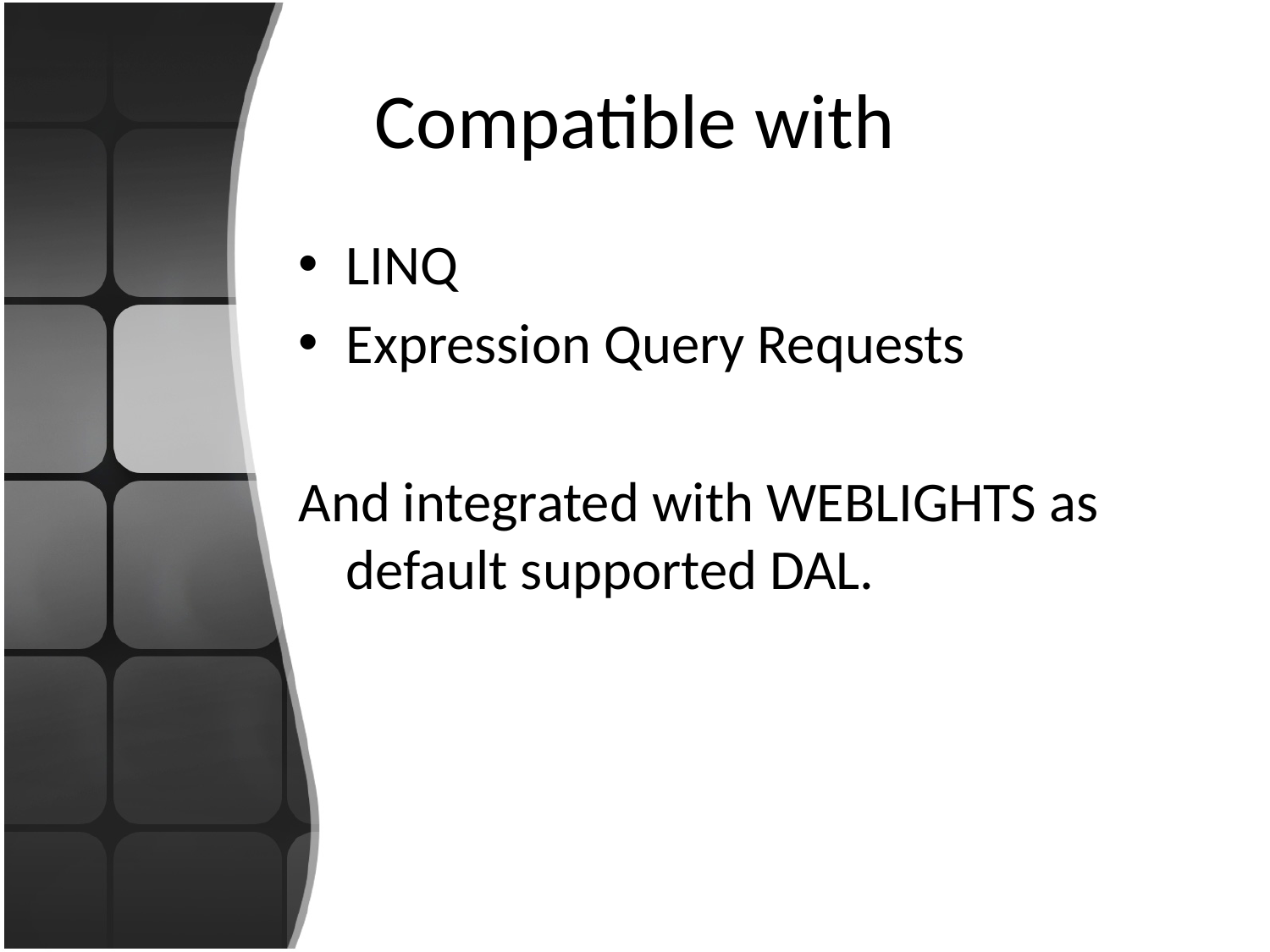

# Compatible with
LINQ
Expression Query Requests

And integrated with WEBLIGHTS as default supported DAL.